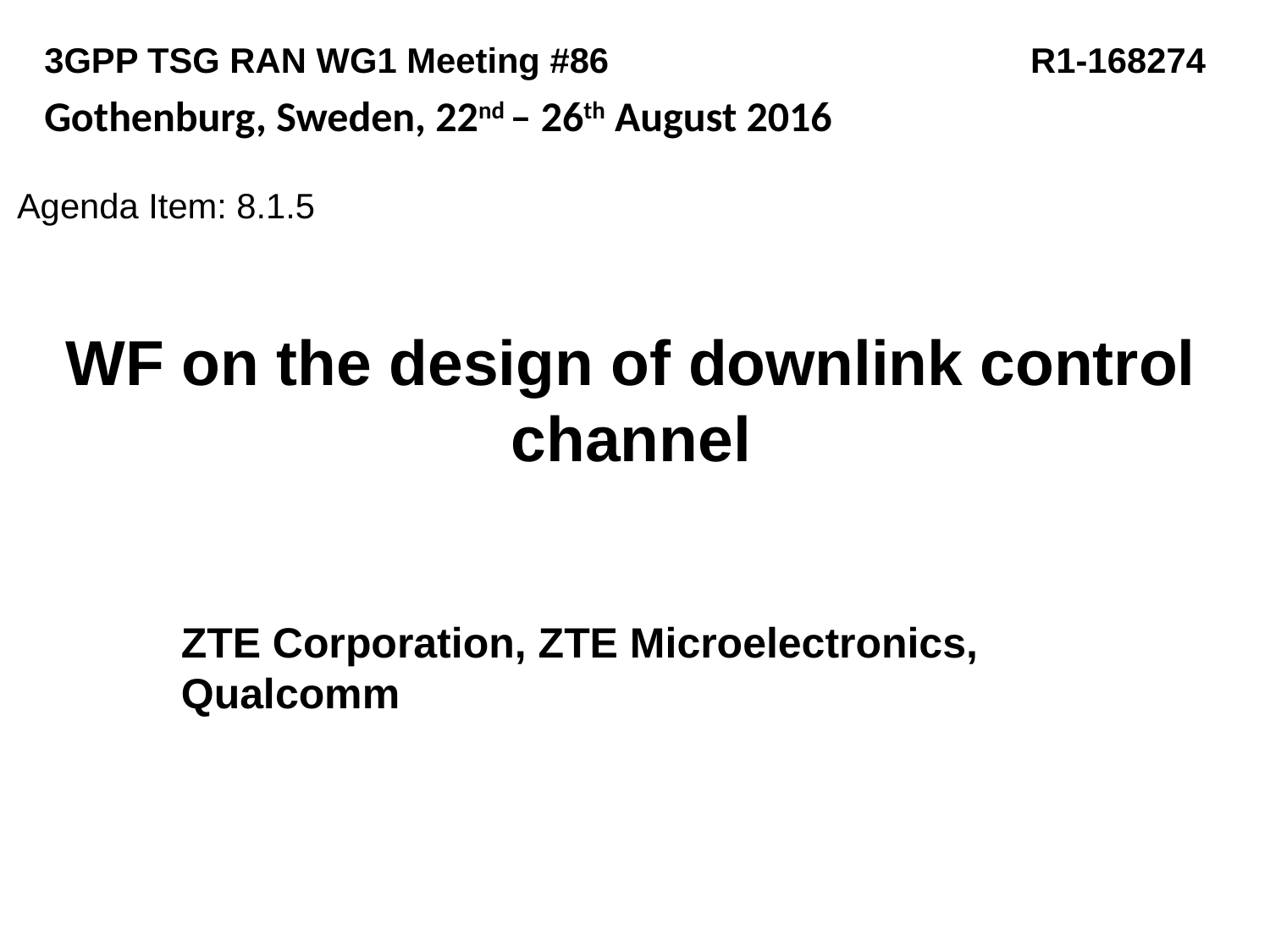

3GPP TSG RAN WG1 Meeting #86            		          R1-168274
Gothenburg, Sweden, 22nd – 26th August 2016

Agenda Item: 8.1.5
# WF on the design of downlink control channel
ZTE Corporation, ZTE Microelectronics, Qualcomm